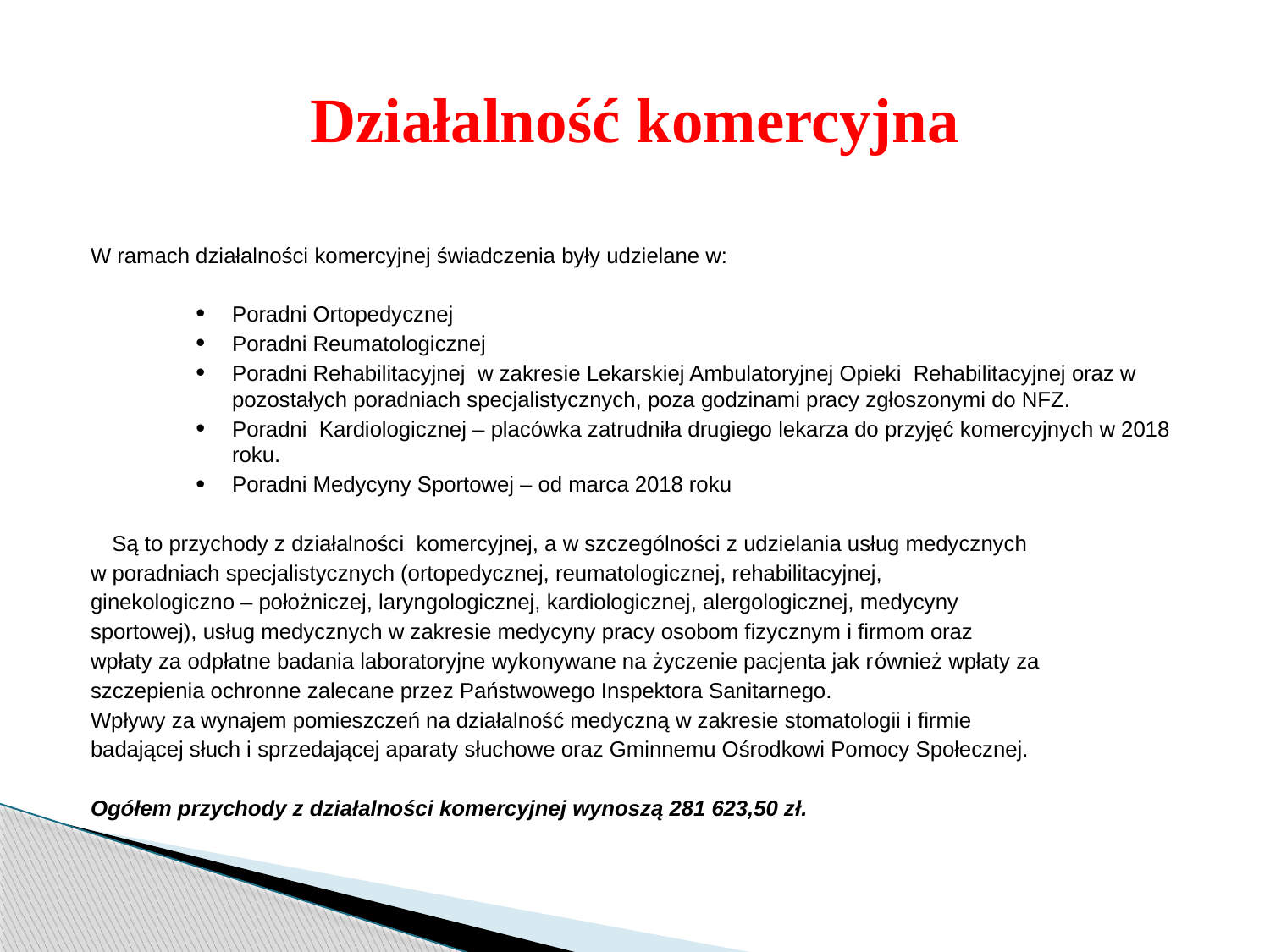

# Działalność komercyjna

W ramach działalności komercyjnej świadczenia były udzielane w:

Poradni Ortopedycznej
Poradni Reumatologicznej
Poradni Rehabilitacyjnej  w zakresie Lekarskiej Ambulatoryjnej Opieki  Rehabilitacyjnej oraz w pozostałych poradniach specjalistycznych, poza godzinami pracy zgłoszonymi do NFZ.
Poradni  Kardiologicznej – placówka zatrudniła drugiego lekarza do przyjęć komercyjnych w 2018 roku.
Poradni Medycyny Sportowej – od marca 2018 roku

Są to przychody z działalności  komercyjnej, a w szczególności z udzielania usług medycznych
w poradniach specjalistycznych (ortopedycznej, reumatologicznej, rehabilitacyjnej,
ginekologiczno – położniczej, laryngologicznej, kardiologicznej, alergologicznej, medycyny
sportowej), usług medycznych w zakresie medycyny pracy osobom fizycznym i firmom oraz
wpłaty za odpłatne badania laboratoryjne wykonywane na życzenie pacjenta jak również wpłaty za
szczepienia ochronne zalecane przez Państwowego Inspektora Sanitarnego.
Wpływy za wynajem pomieszczeń na działalność medyczną w zakresie stomatologii i firmie
badającej słuch i sprzedającej aparaty słuchowe oraz Gminnemu Ośrodkowi Pomocy Społecznej.

Ogółem przychody z działalności komercyjnej wynoszą 281 623,50 zł.